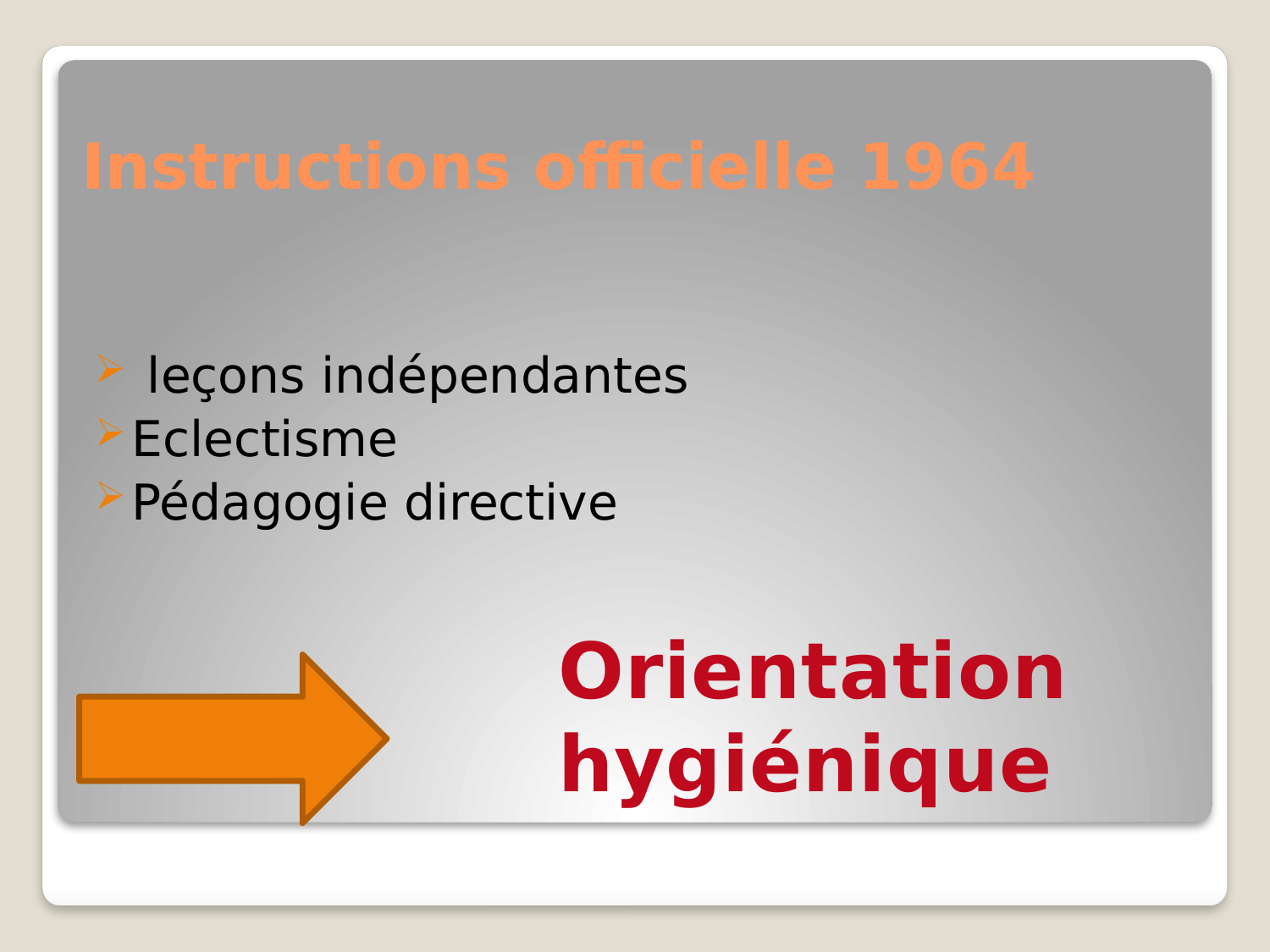

# Instructions officielle 1964

 leçons indépendantes
Eclectisme
Pédagogie directive

Orientation hygiénique